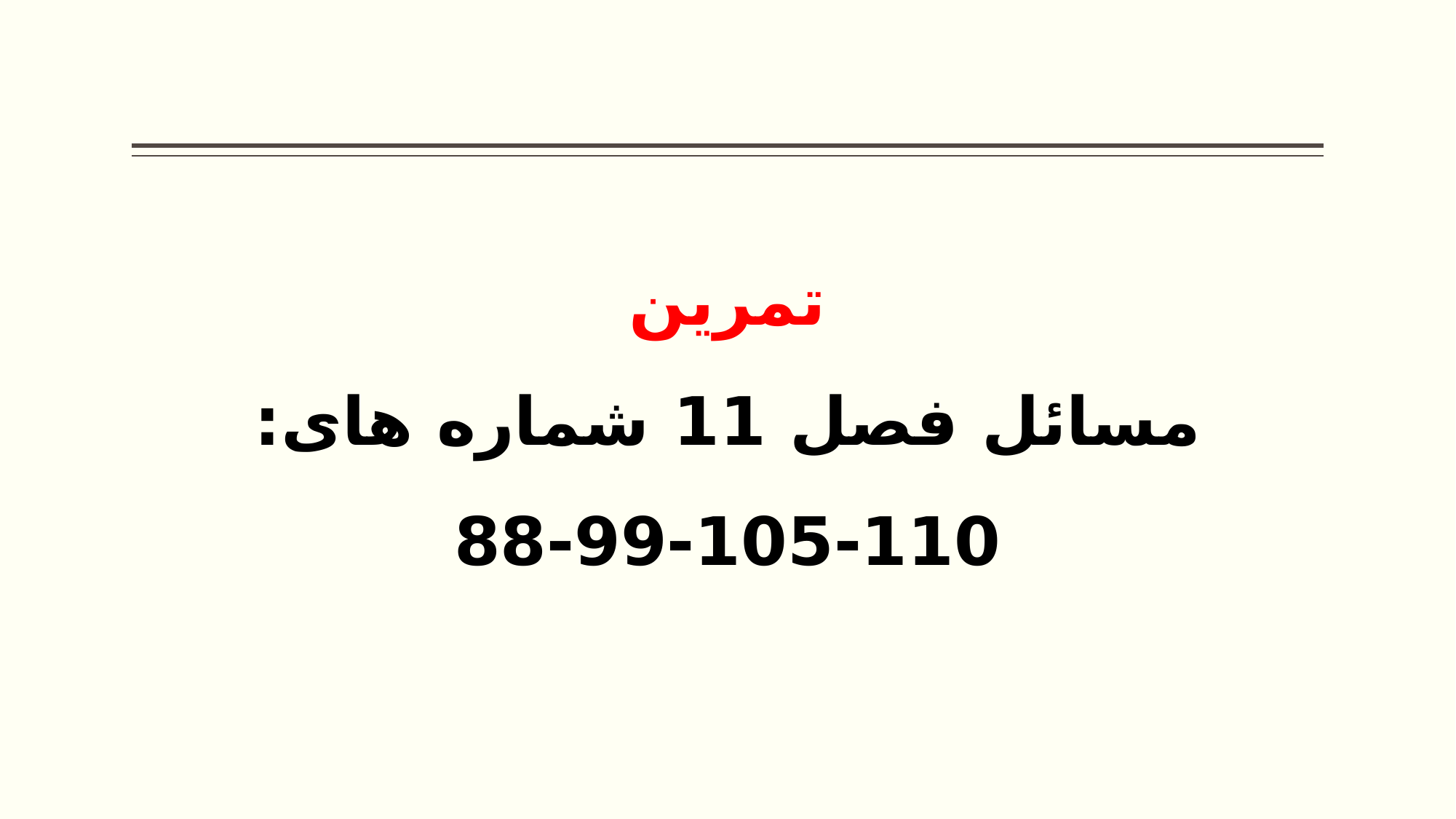

#
تمرین
مسائل فصل 11 شماره های:
88-99-105-110